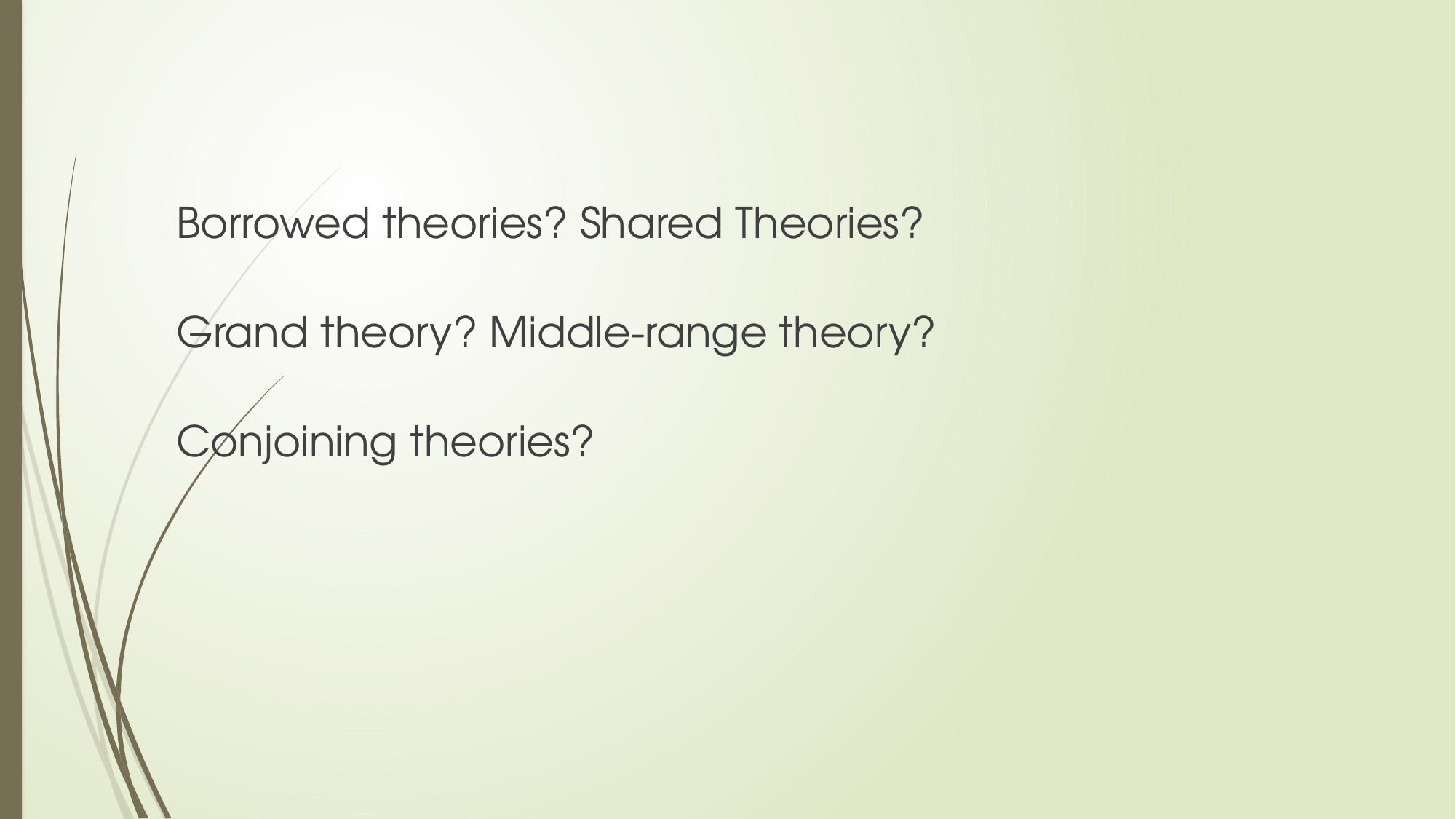

#
Borrowed theories? Shared Theories?

Grand theory? Middle-range theory?

Conjoining theories?